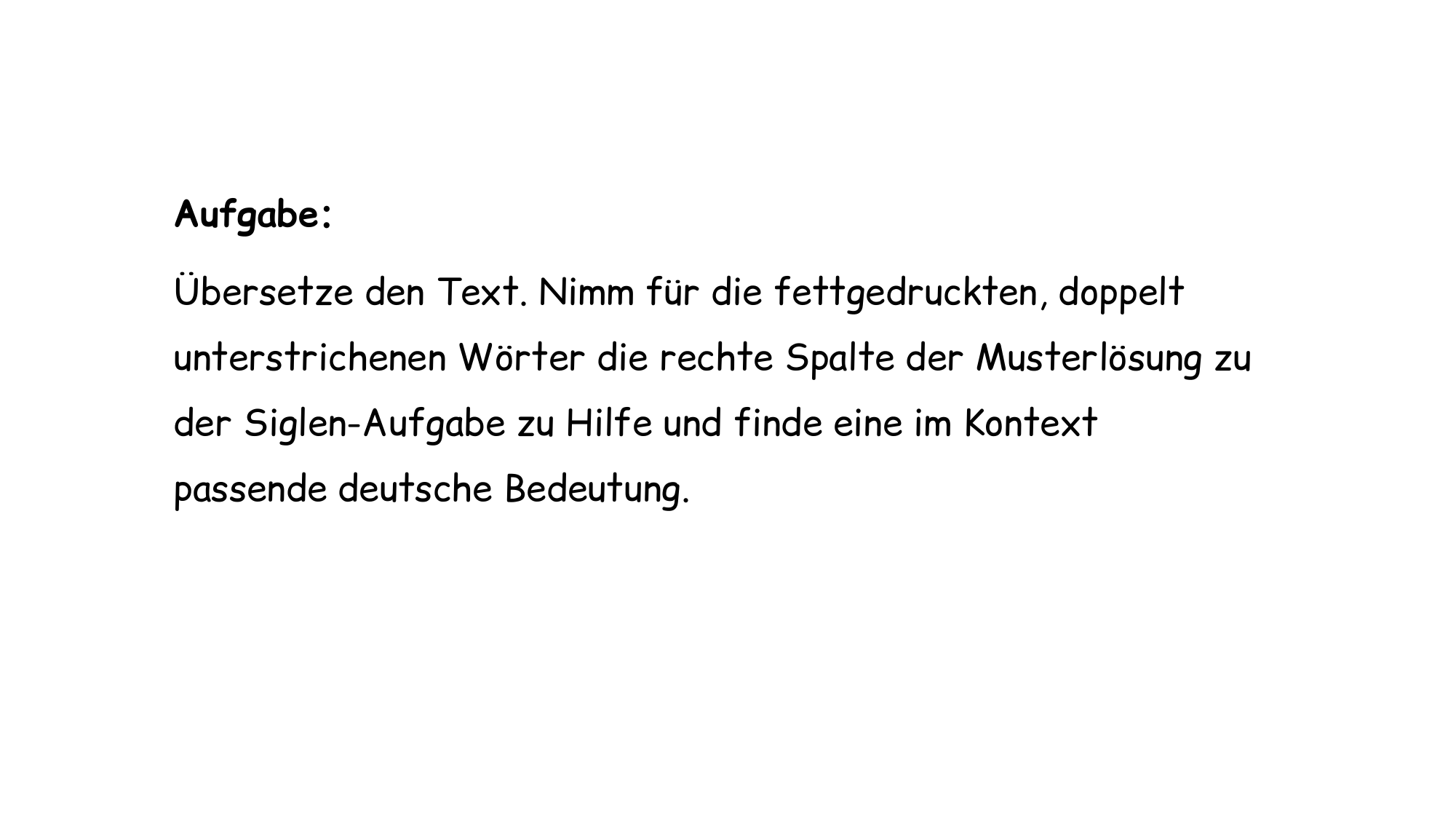

Aufgabe:
Übersetze den Text. Nimm für die fettgedruckten, doppelt unterstrichenen Wörter die rechte Spalte der Musterlösung zu der Siglen-Aufgabe zu Hilfe und finde eine im Kontext passende deutsche Bedeutung.